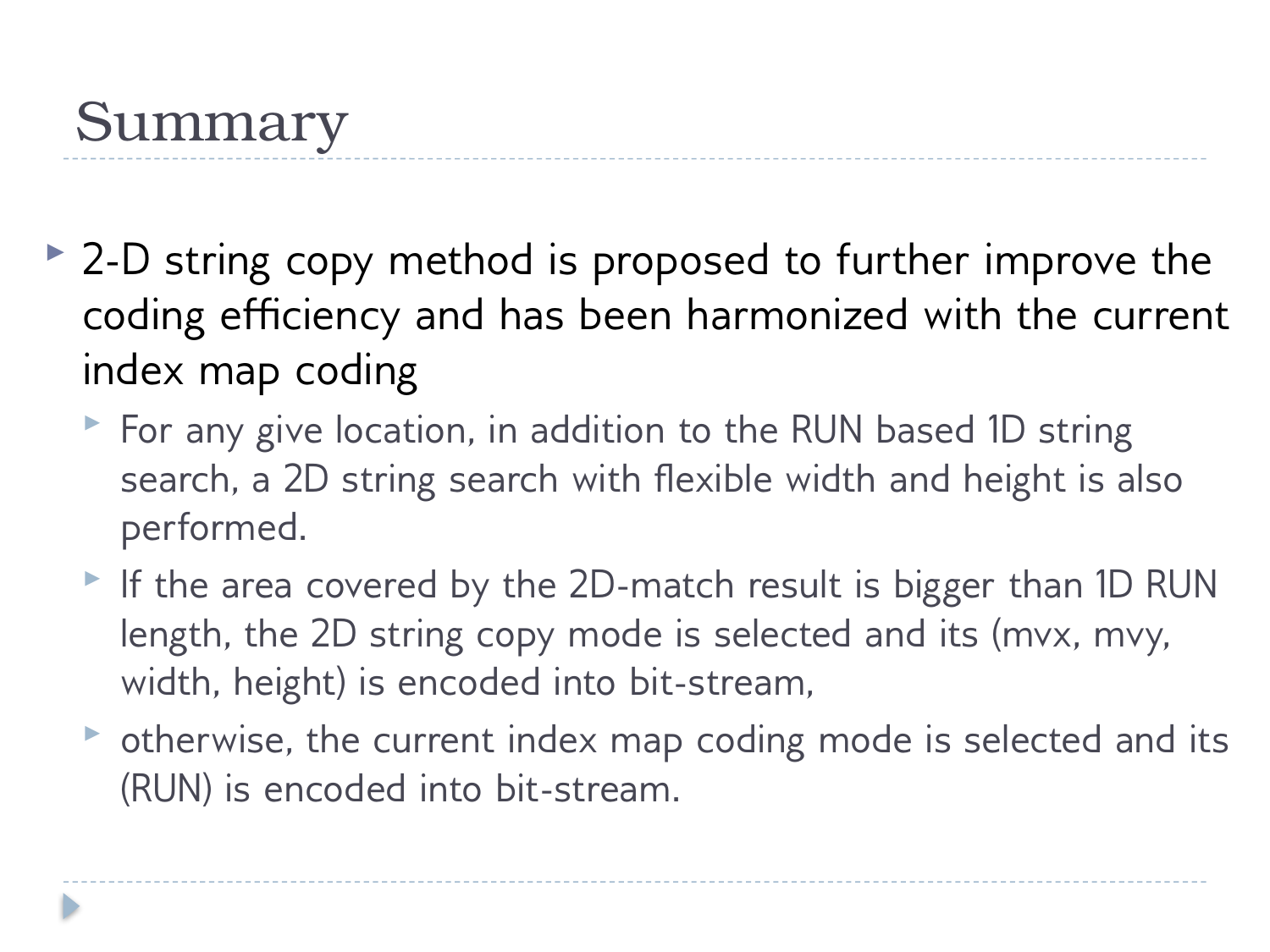

# Summary
2-D string copy method is proposed to further improve the coding efficiency and has been harmonized with the current index map coding
For any give location, in addition to the RUN based 1D string search, a 2D string search with flexible width and height is also performed.
If the area covered by the 2D-match result is bigger than 1D RUN length, the 2D string copy mode is selected and its (mvx, mvy, width, height) is encoded into bit-stream,
otherwise, the current index map coding mode is selected and its (RUN) is encoded into bit-stream.